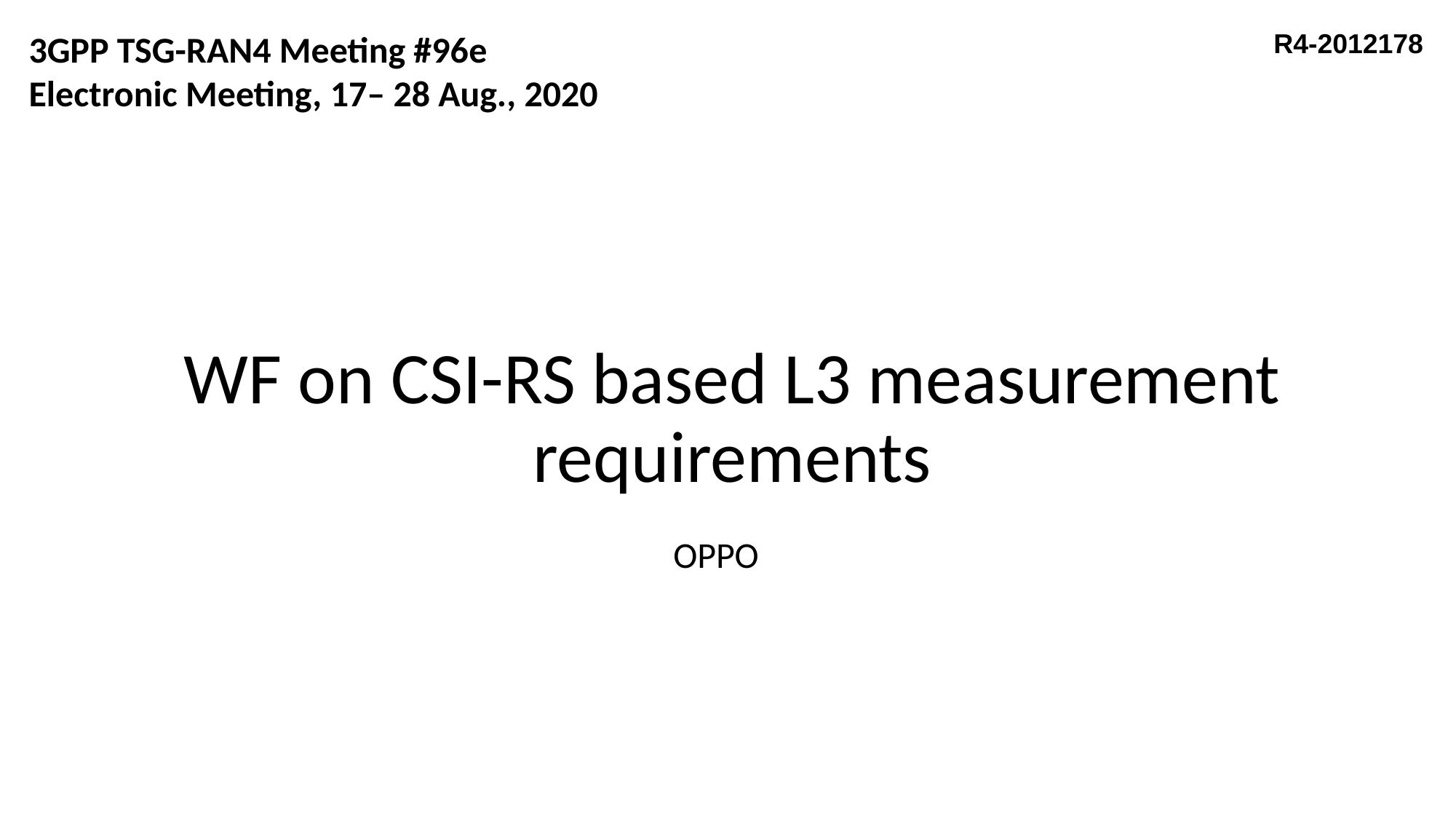

3GPP TSG-RAN4 Meeting #96e
Electronic Meeting, 17– 28 Aug., 2020
R4-2012178
# WF on CSI-RS based L3 measurement requirements
OPPO